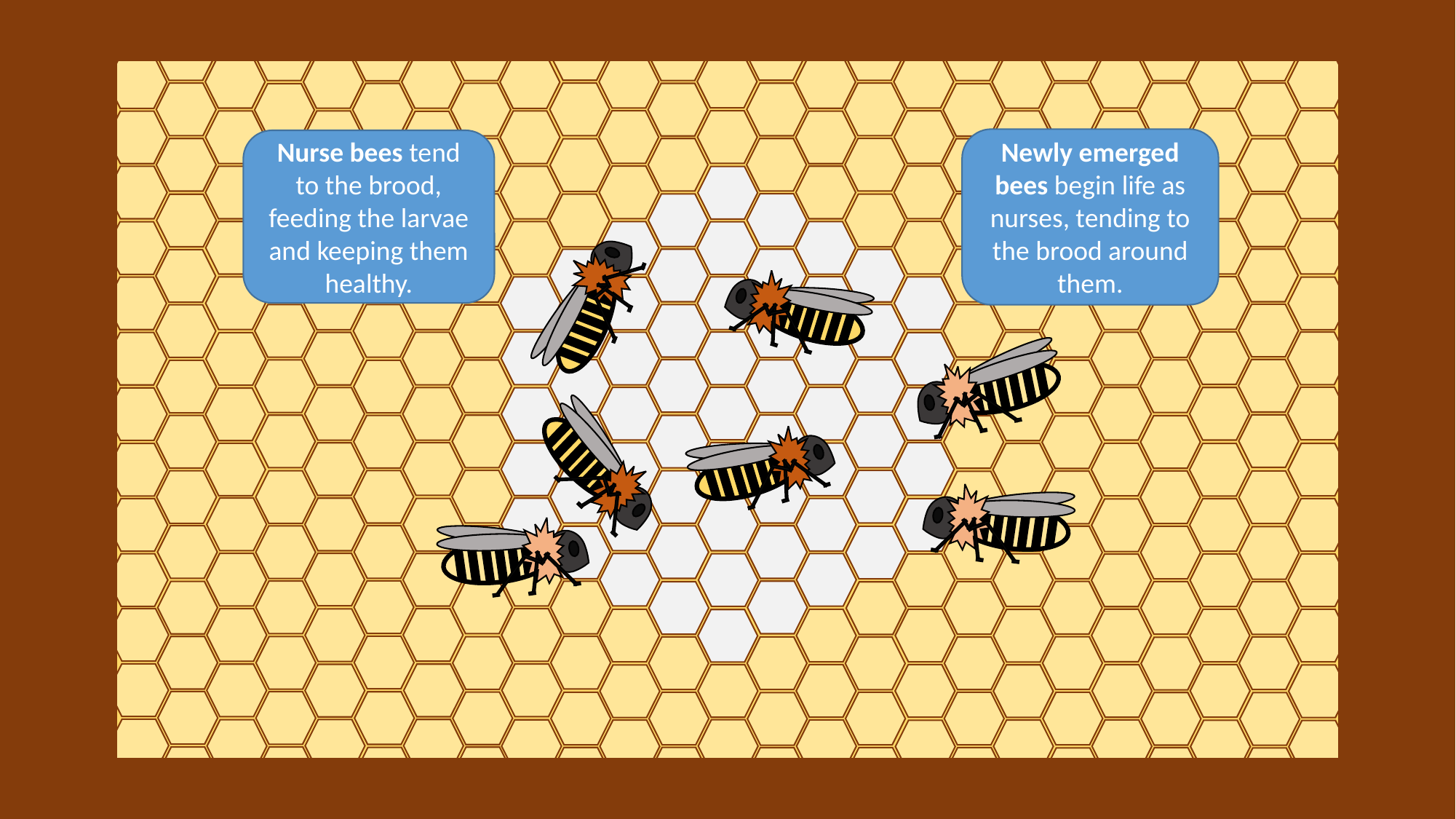

Newly emerged bees begin life as nurses, tending to the brood around them.
Nurse bees tend to the brood, feeding the larvae and keeping them healthy.